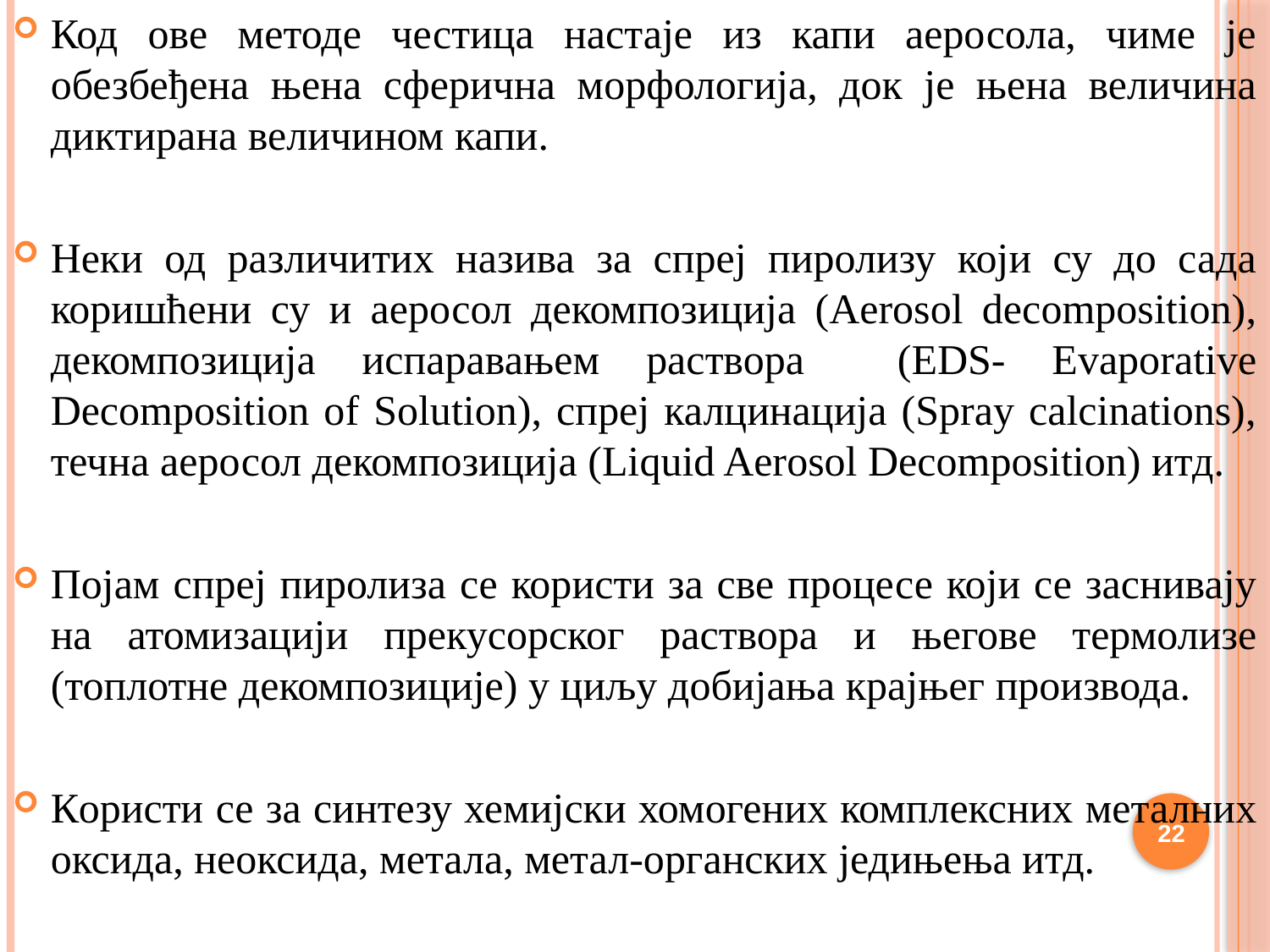

Код ове методе честица настаје из капи аеросола, чиме је обезбеђена њена сферична морфологија, док је њена величина диктирана величином капи.

Неки од различитих назива за спреј пиролизу који су до сада коришћени су и аеросол декомпозиција (Aerosol decomposition), декомпозиција испаравањем раствора  (EDS- Evaporative Decomposition of Solution), спреј калцинација (Spray calcinations), течна аеросол декомпозиција (Liquid Aerosol Decomposition) итд.

Појам спреј пиролиза се користи за све процесе који се заснивају на атомизацији прекусорског раствора и његове термолизе (топлотне декомпозиције) у циљу добијања крајњег производа.

Користи се за синтезу хемијски хомогених комплексних металних оксида, неоксида, метала, метал-органских једињења итд.
22